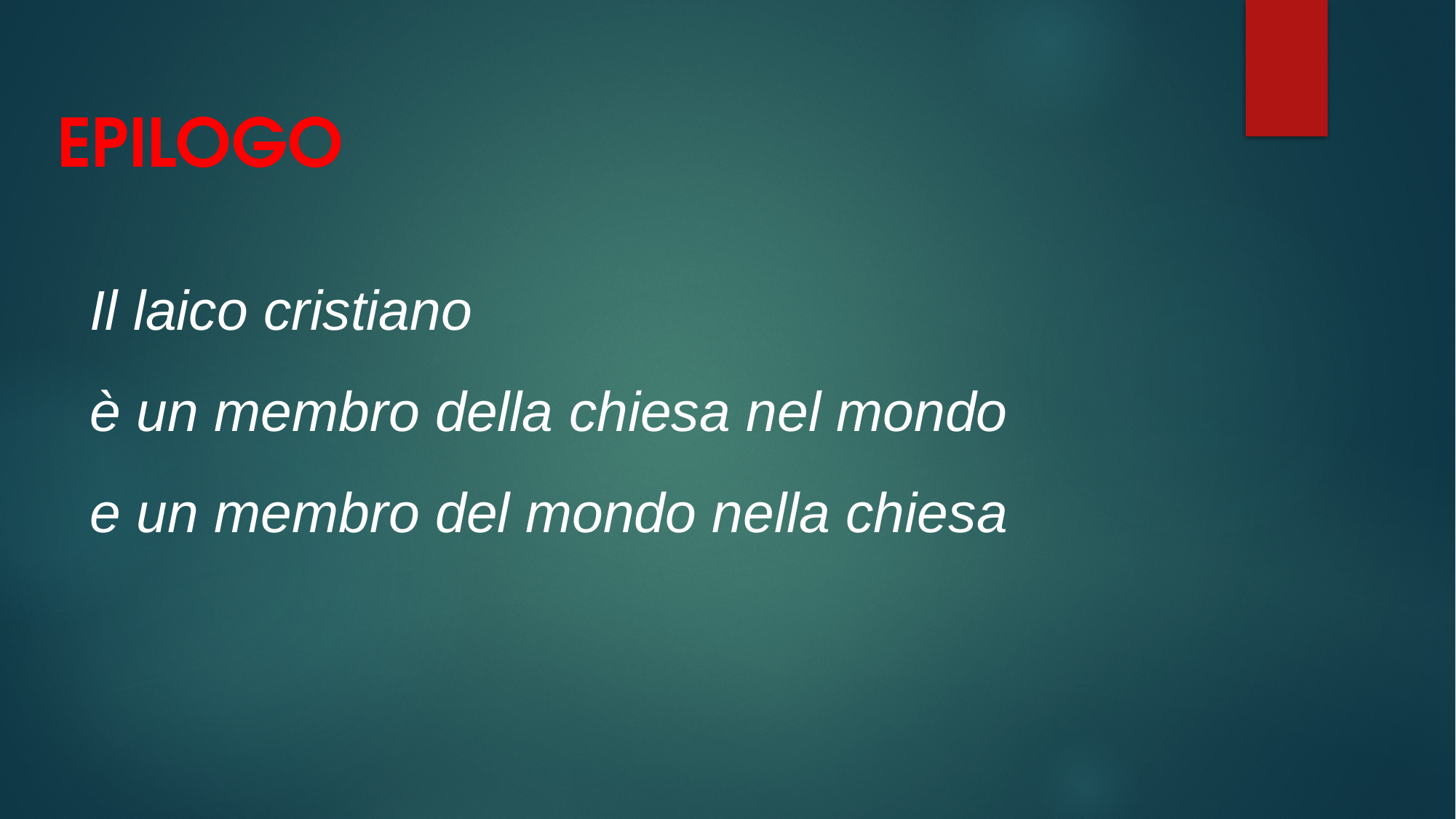

# EPILOGO
Il laico cristiano
è un membro della chiesa nel mondo
e un membro del mondo nella chiesa